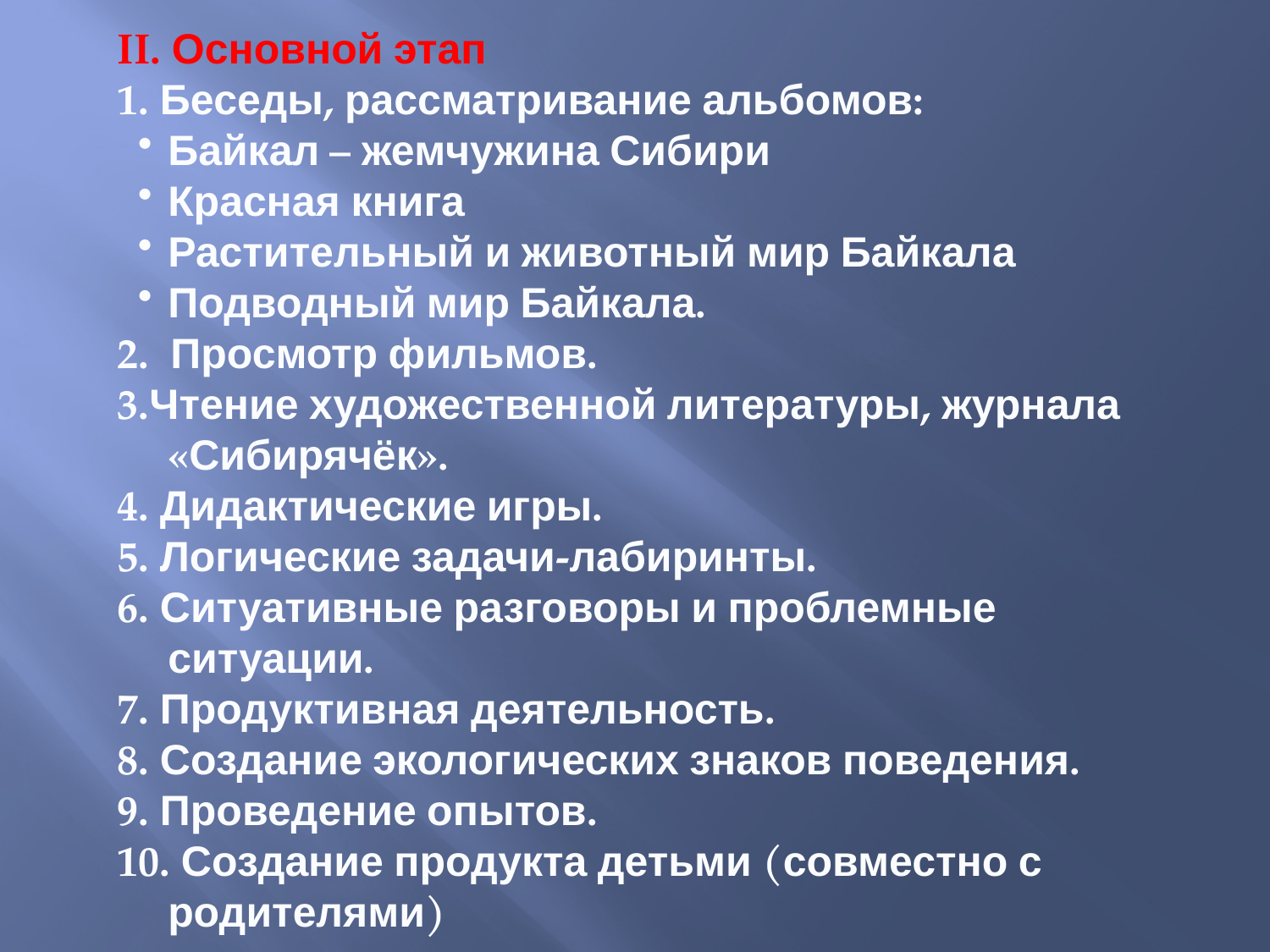

II. Основной этап
1. Беседы, рассматривание альбомов:
Байкал – жемчужина Сибири
Красная книга
Растительный и животный мир Байкала
Подводный мир Байкала.
2.  Просмотр фильмов.
3.Чтение художественной литературы, журнала «Сибирячёк».
4. Дидактические игры.
5. Логические задачи-лабиринты.
6. Ситуативные разговоры и проблемные ситуации.
7. Продуктивная деятельность.
8. Создание экологических знаков поведения.
9. Проведение опытов.
10. Создание продукта детьми (совместно с родителями)